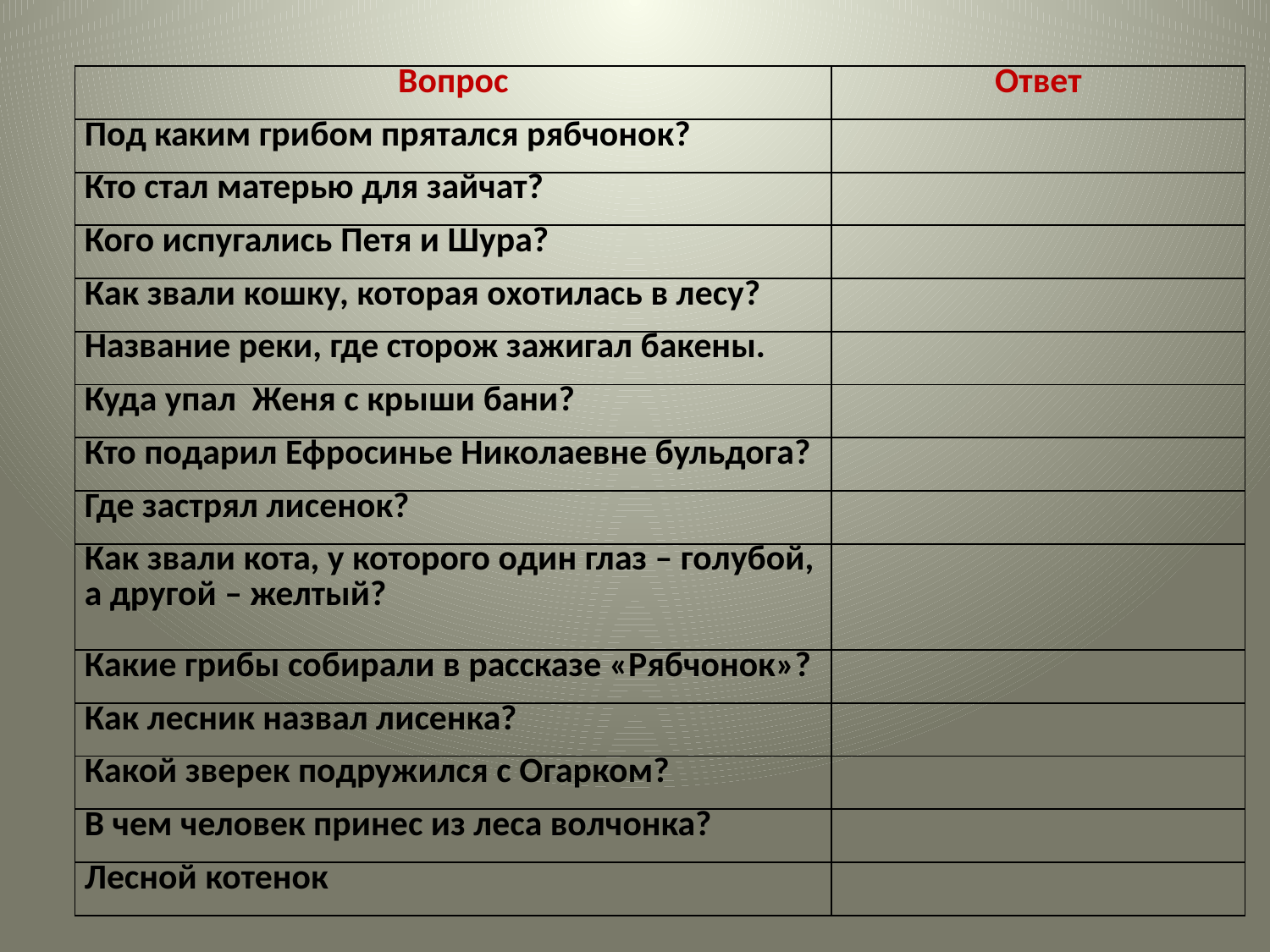

| Вопрос | Ответ |
| --- | --- |
| Под каким грибом прятался рябчонок? |  |
| Кто стал матерью для зайчат? |  |
| Кого испугались Петя и Шура? |  |
| Как звали кошку, которая охотилась в лесу? |  |
| Название реки, где сторож зажигал бакены. |  |
| Куда упал Женя с крыши бани? |  |
| Кто подарил Ефросинье Николаевне бульдога? |  |
| Где застрял лисенок? |  |
| Как звали кота, у которого один глаз – голубой, а другой – желтый? |  |
| Какие грибы собирали в рассказе «Рябчонок»? |  |
| Как лесник назвал лисенка? |  |
| Какой зверек подружился с Огарком? |  |
| В чем человек принес из леса волчонка? |  |
| Лесной котенок |  |